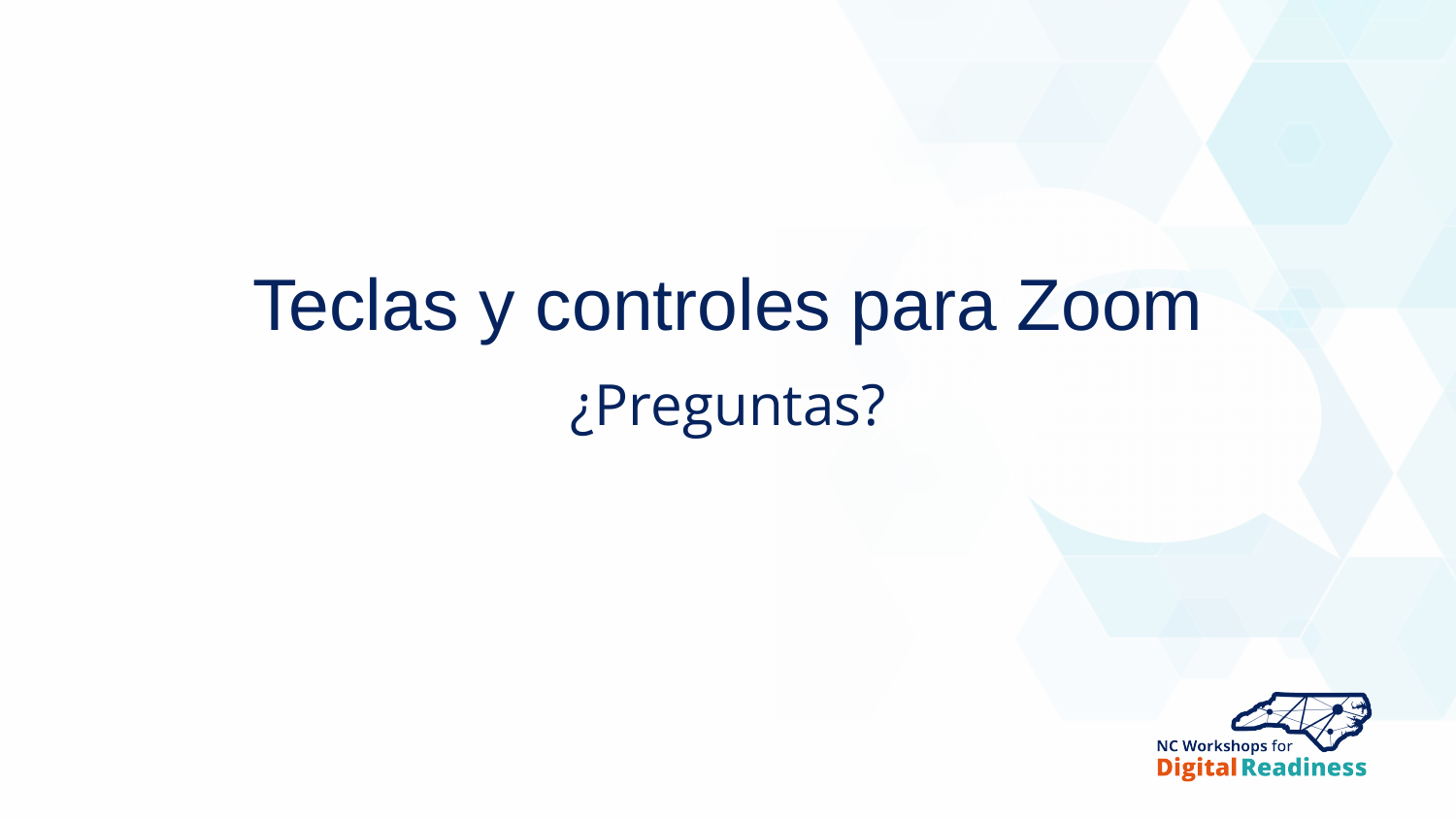

# Teclas y controles para Zoom
¿Preguntas?